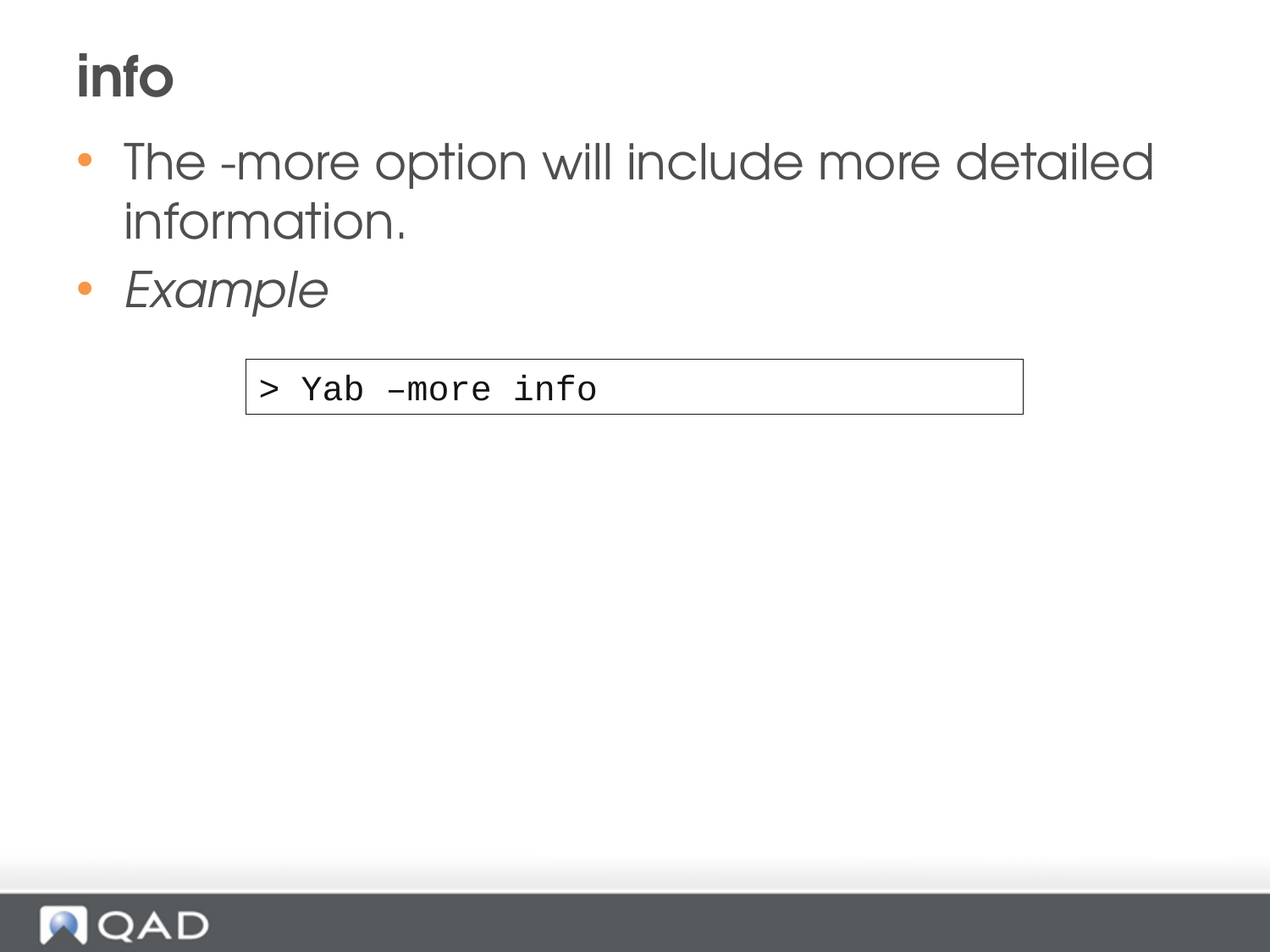

# info
The -more option will include more detailed information.
Example
> Yab –more info